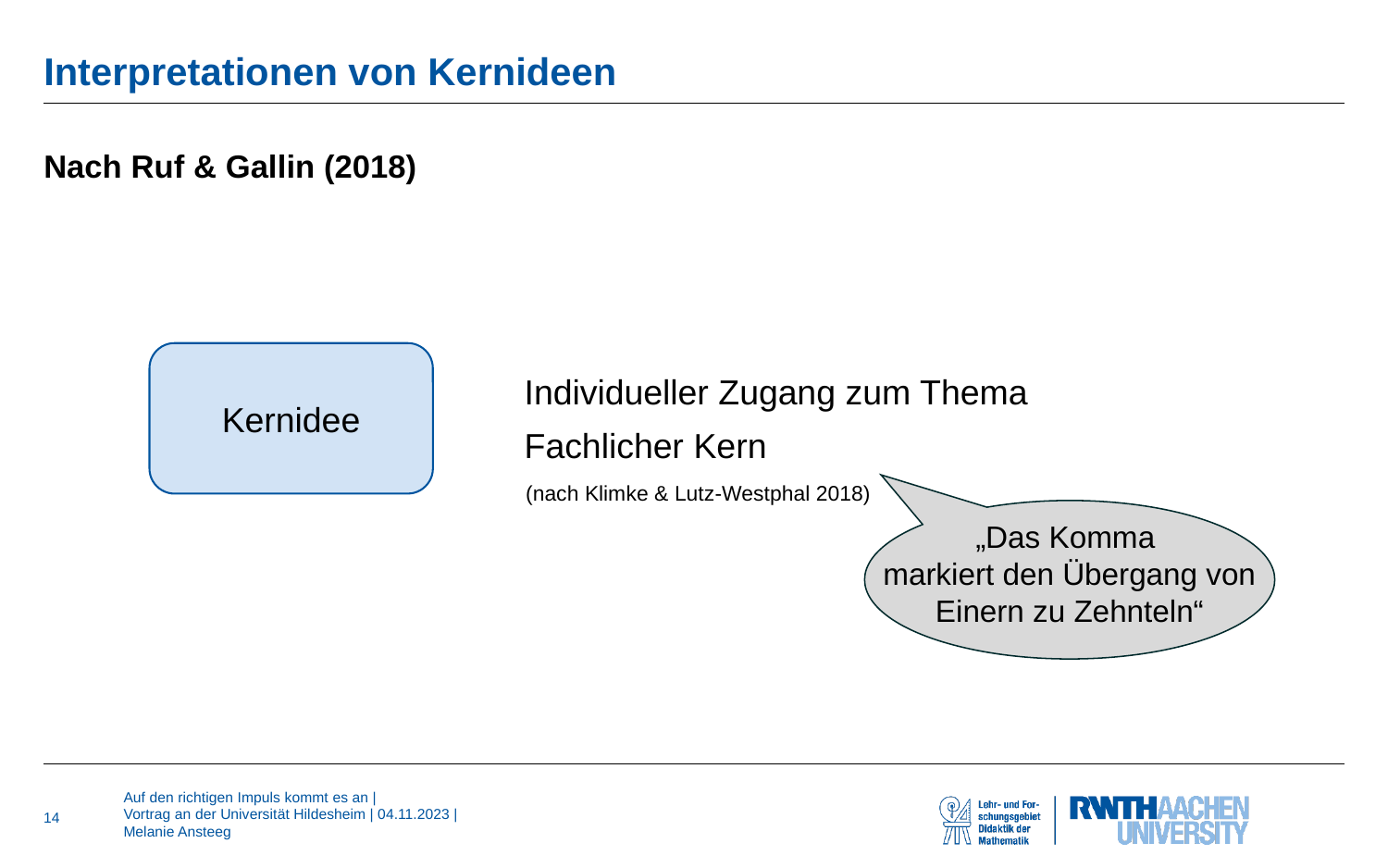

# Interpretationen von Kernideen
Nach Ruf & Gallin (2018)
Kernidee
Individueller Zugang zum Thema
Fachlicher Kern
(nach Klimke & Lutz-Westphal 2018)

„Das Komma
markiert den Übergang von Einern zu Zehnteln“